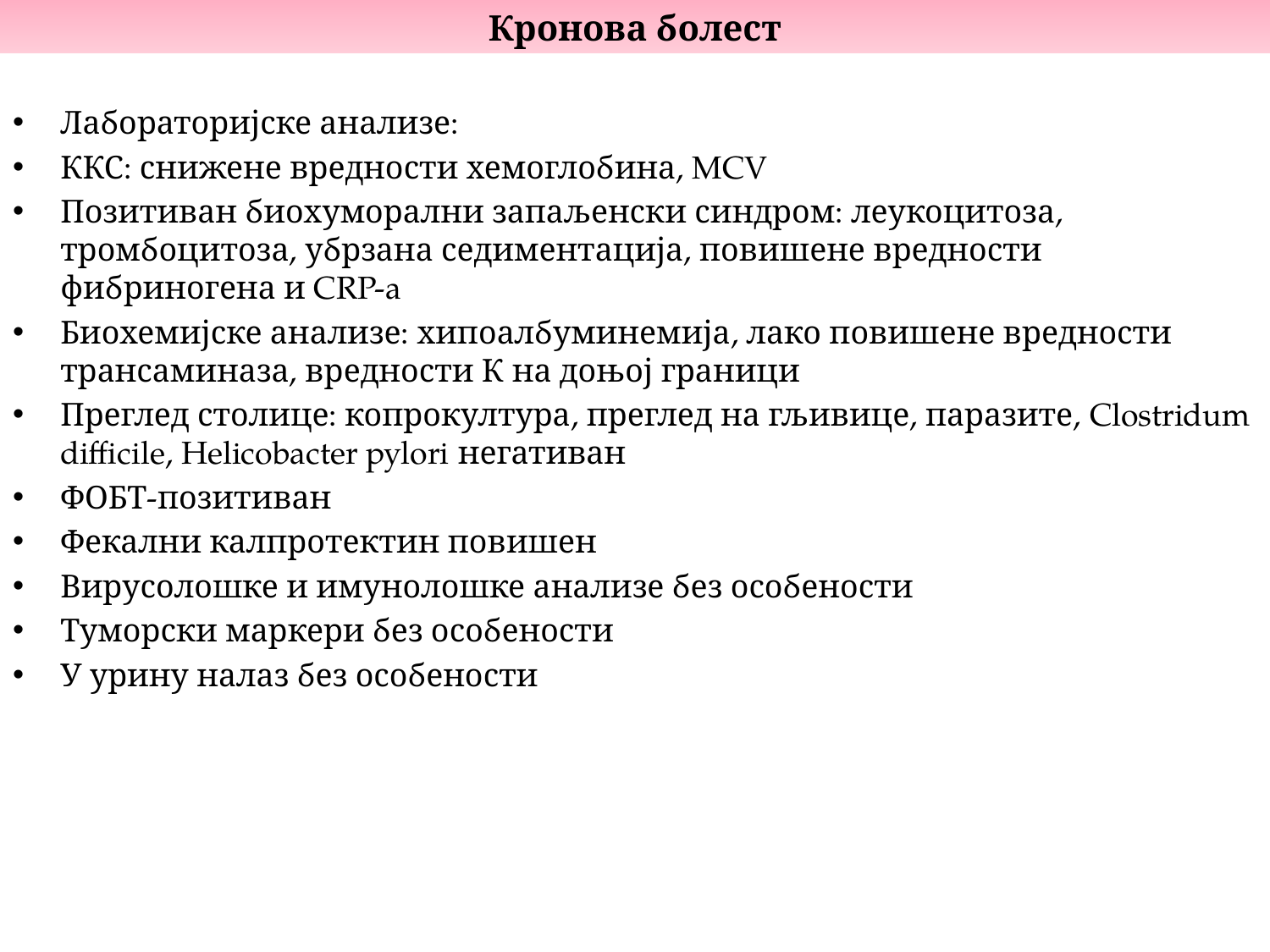

Кронова болест
Лабораторијске анализе:
ККС: снижене вредности хемоглобина, MCV
Позитиван биохуморални запаљенски синдром: леукоцитоза, тромбоцитоза, убрзана седиментација, повишене вредности фибриногена и CRP-a
Биохемијске анализе: хипоалбуминемија, лако повишене вредности трансаминаза, вредности К на доњој граници
Преглед столице: копрокултура, преглед на гљивице, паразите, Clostridum difficile, Helicobacter pylori негативан
ФОБТ-позитиван
Фекални калпротектин повишен
Вирусолошке и имунолошке анализе без особености
Туморски маркери без особености
У урину налаз без особености